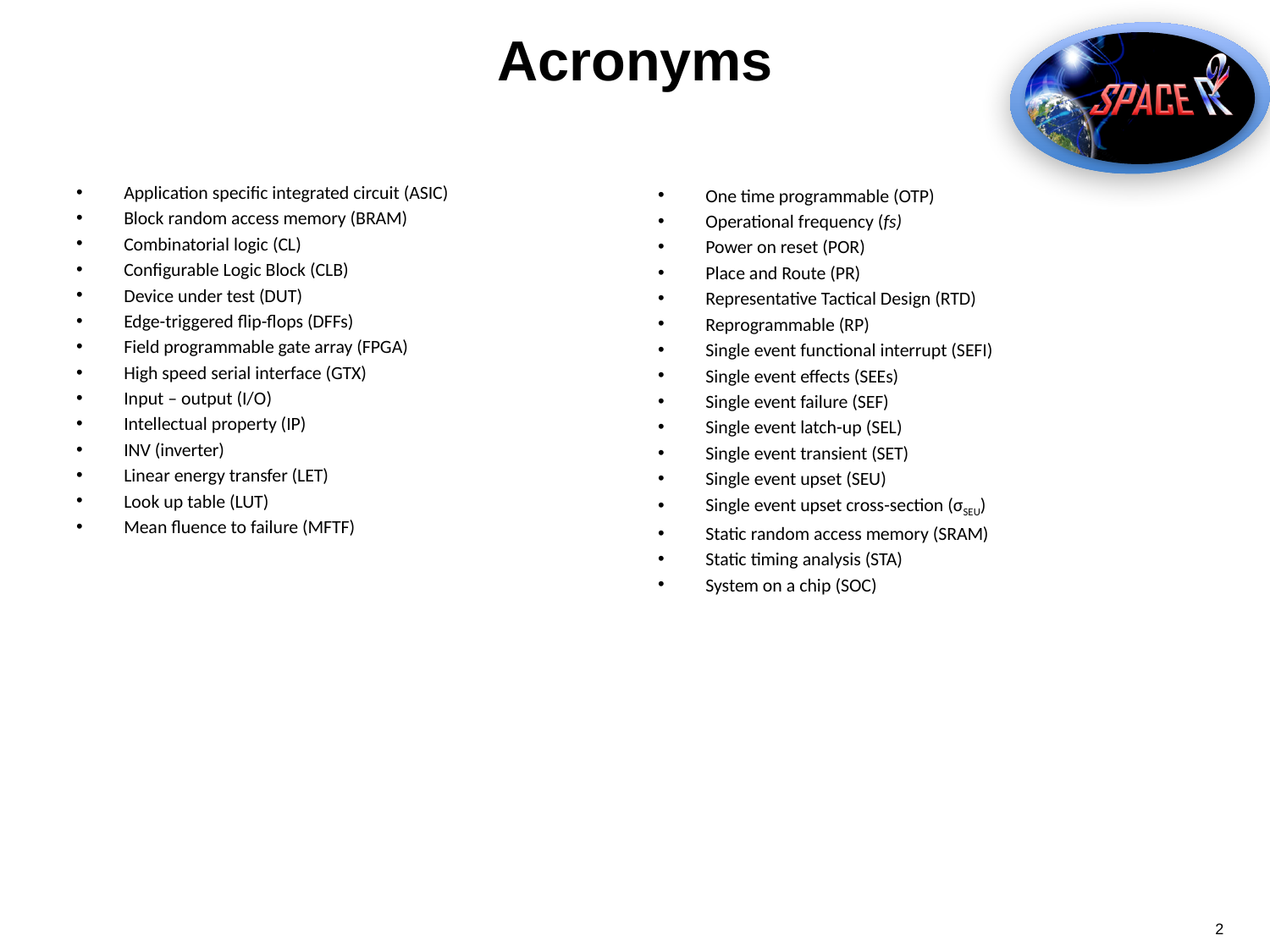

# Acronyms
Application specific integrated circuit (ASIC)
Block random access memory (BRAM)
Combinatorial logic (CL)
Configurable Logic Block (CLB)
Device under test (DUT)
Edge-triggered flip-flops (DFFs)
Field programmable gate array (FPGA)
High speed serial interface (GTX)
Input – output (I/O)
Intellectual property (IP)
INV (inverter)
Linear energy transfer (LET)
Look up table (LUT)
Mean fluence to failure (MFTF)
One time programmable (OTP)
Operational frequency (fs)
Power on reset (POR)
Place and Route (PR)
Representative Tactical Design (RTD)
Reprogrammable (RP)
Single event functional interrupt (SEFI)
Single event effects (SEEs)
Single event failure (SEF)
Single event latch-up (SEL)
Single event transient (SET)
Single event upset (SEU)
Single event upset cross-section (σSEU)
Static random access memory (SRAM)
Static timing analysis (STA)
System on a chip (SOC)

2